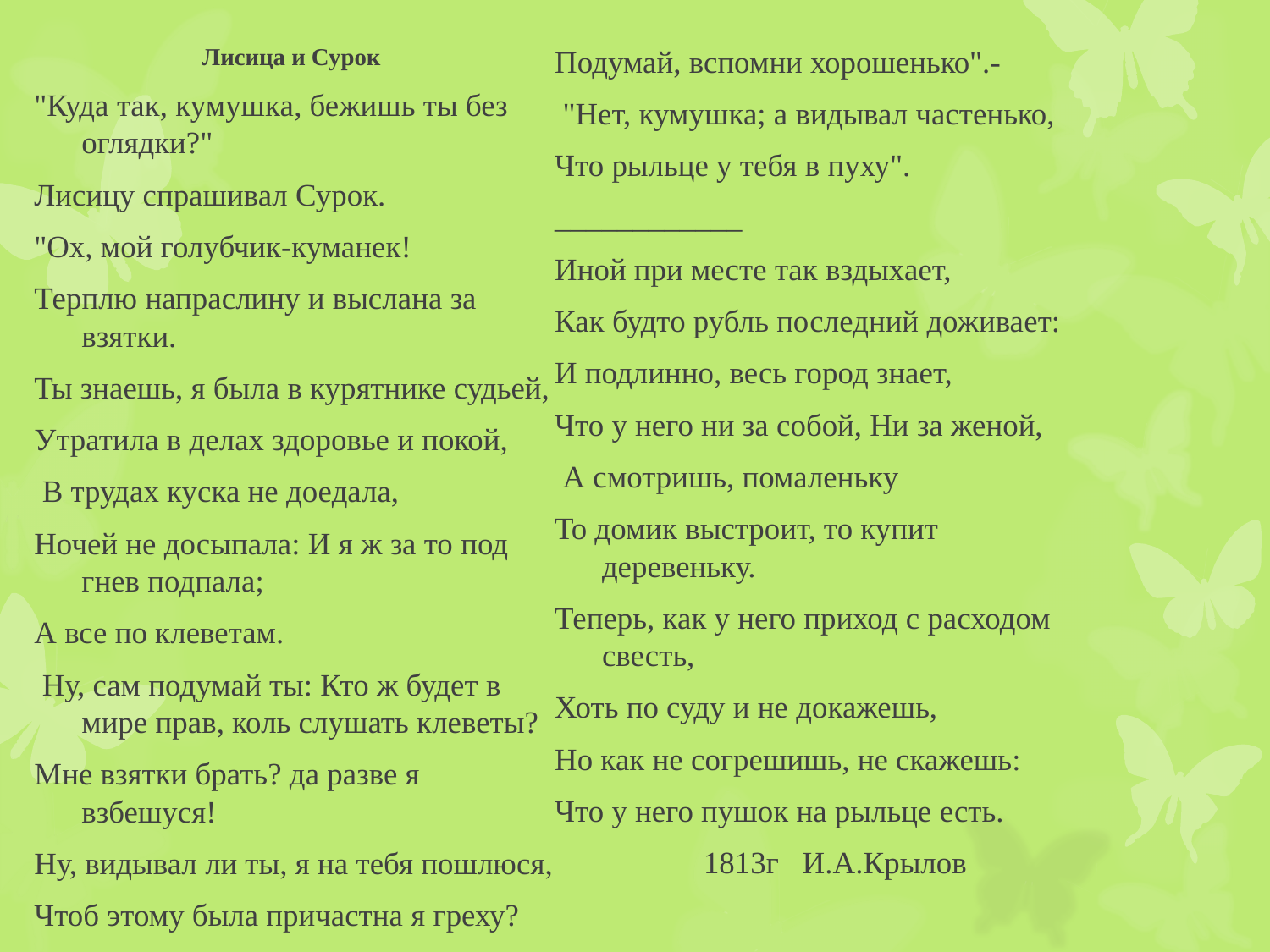

Лисица и Сурок
"Куда так, кумушка, бежишь ты без оглядки?"
Лисицу спрашивал Сурок.
"Ох, мой голубчик-куманек!
Терплю напраслину и выслана за взятки.
Ты знаешь, я была в курятнике судьей,
Утратила в делах здоровье и покой,
 В трудах куска не доедала,
Ночей не досыпала: И я ж за то под гнев подпала;
А все по клеветам.
 Ну, сам подумай ты: Кто ж будет в мире прав, коль слушать клеветы?
Мне взятки брать? да разве я взбешуся!
Ну, видывал ли ты, я на тебя пошлюся,
Чтоб этому была причастна я греху?
Подумай, вспомни хорошенько".-
 "Нет, кумушка; а видывал частенько,
Что рыльце у тебя в пуху".
____________
Иной при месте так вздыхает,
Как будто рубль последний доживает:
И подлинно, весь город знает,
Что у него ни за собой, Ни за женой,
 А смотришь, помаленьку
То домик выстроит, то купит деревеньку.
Теперь, как у него приход с расходом свесть,
Хоть по суду и не докажешь,
Но как не согрешишь, не скажешь:
Что у него пушок на рыльце есть.
                   1813г   И.А.Крылов